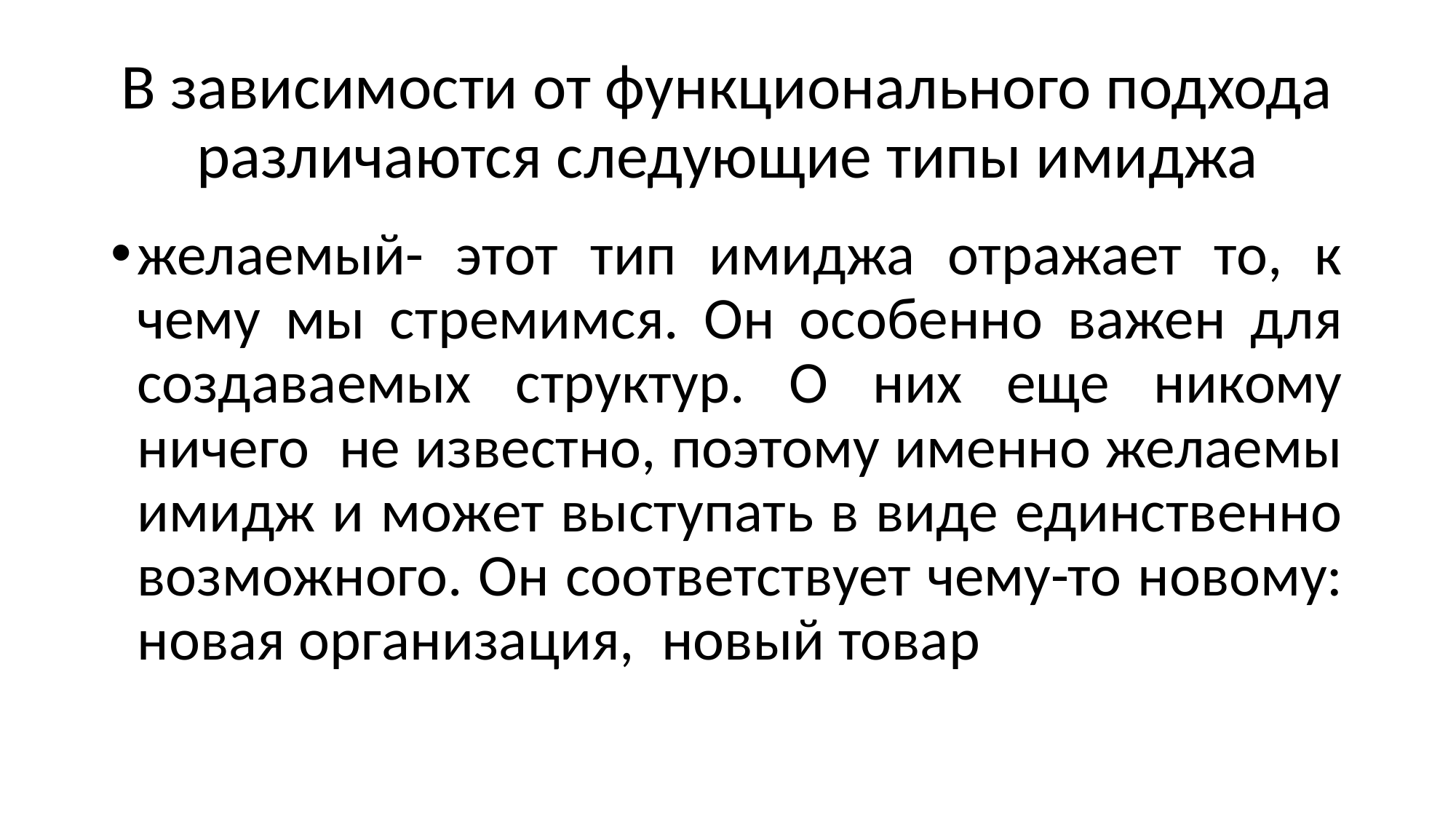

# В зависимости от функционального подхода различаются следующие типы имиджа
желаемый- этот тип имиджа отражает то, к чему мы стремимся. Он особенно важен для создаваемых структур. О них еще никому ничего  не известно, поэтому именно желаемы имидж и может выступать в виде единственно возможного. Он соответствует чему-то новому: новая организация,  новый товар